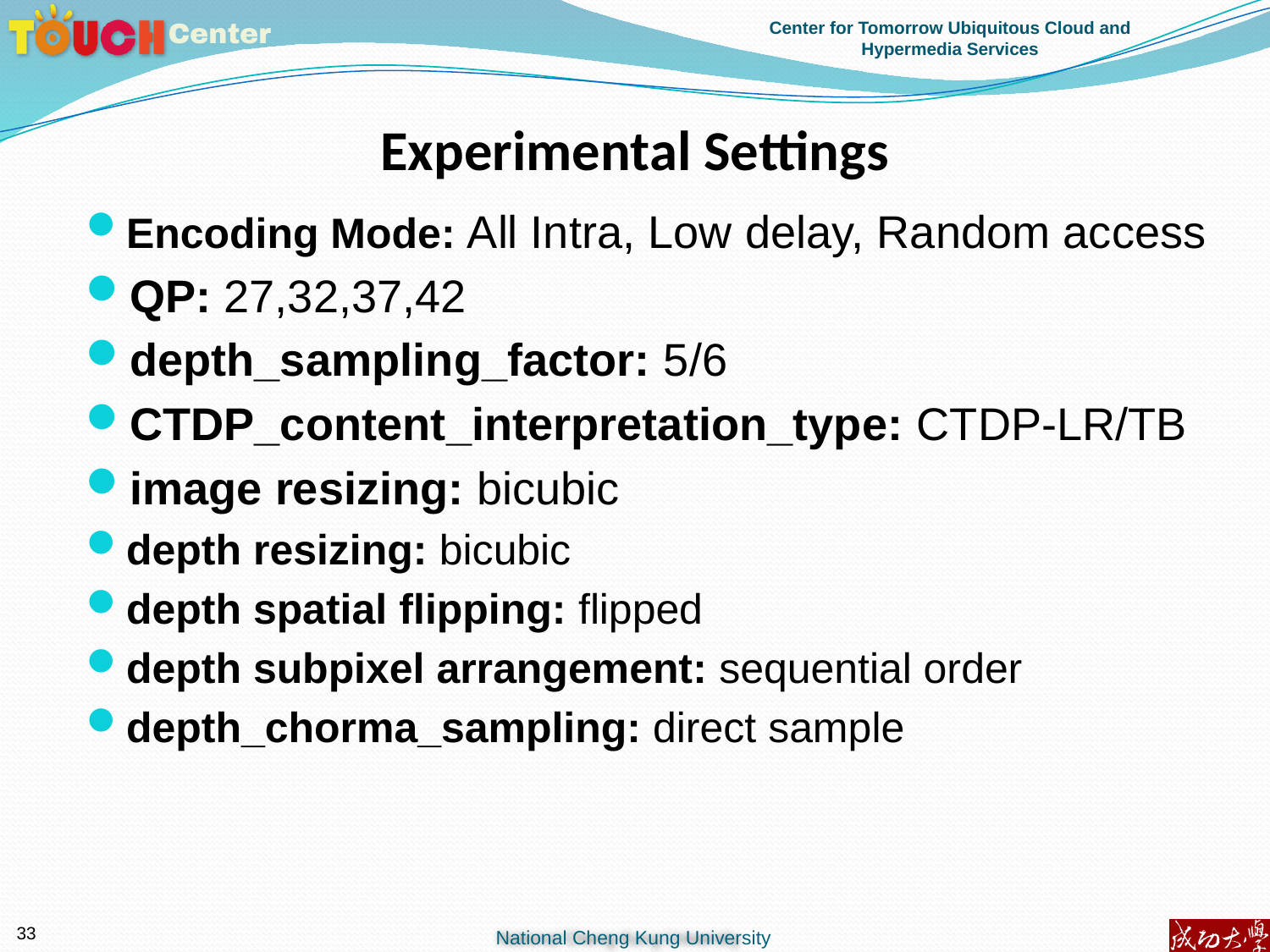

# Experimental Settings
Encoding Mode: All Intra, Low delay, Random access
QP: 27,32,37,42
depth_sampling_factor: 5/6
CTDP_content_interpretation_type: CTDP-LR/TB
image resizing: bicubic
depth resizing: bicubic
depth spatial flipping: flipped
depth subpixel arrangement: sequential order
depth_chorma_sampling: direct sample